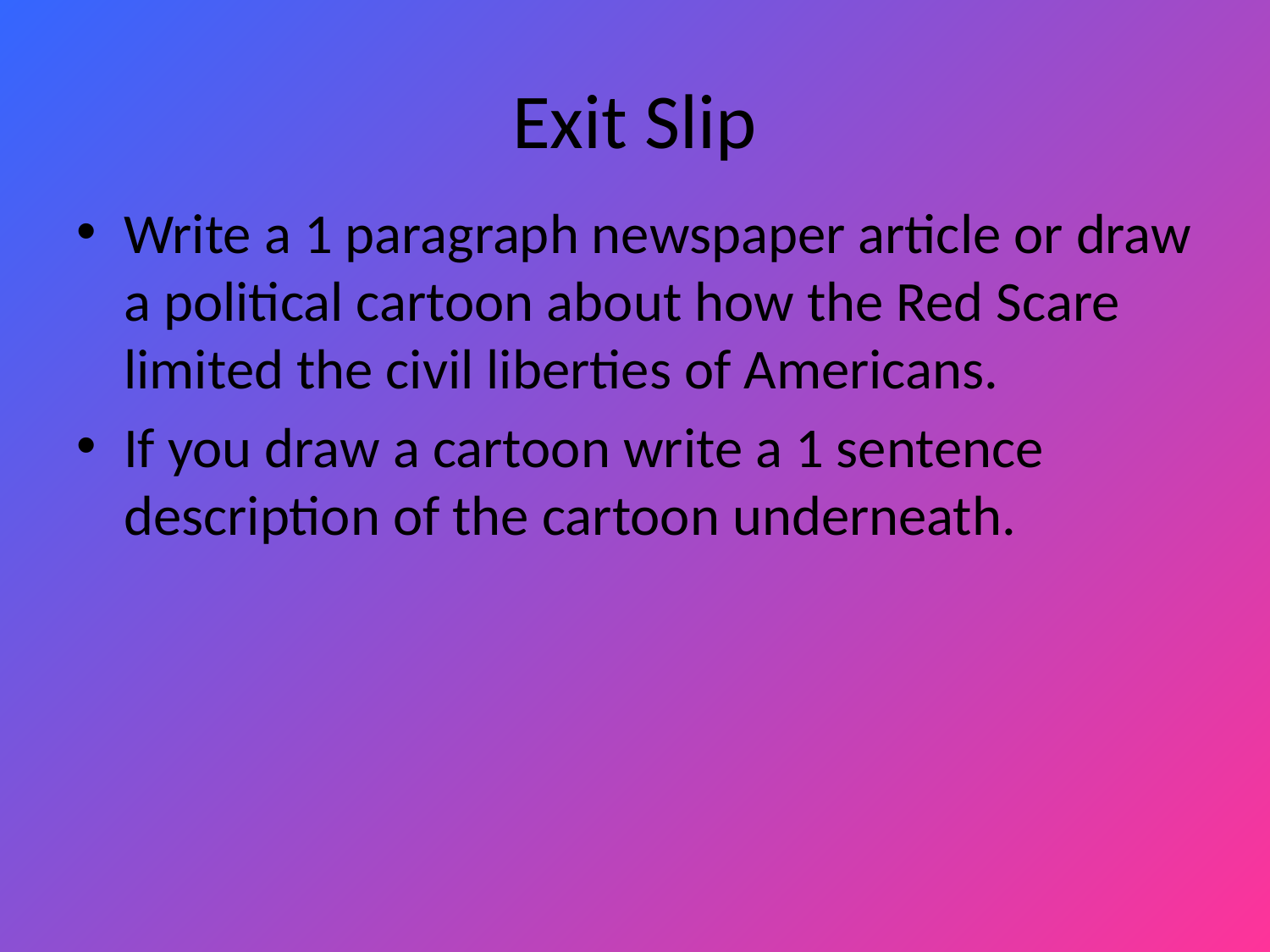

# Exit Slip
Write a 1 paragraph newspaper article or draw a political cartoon about how the Red Scare limited the civil liberties of Americans.
If you draw a cartoon write a 1 sentence description of the cartoon underneath.